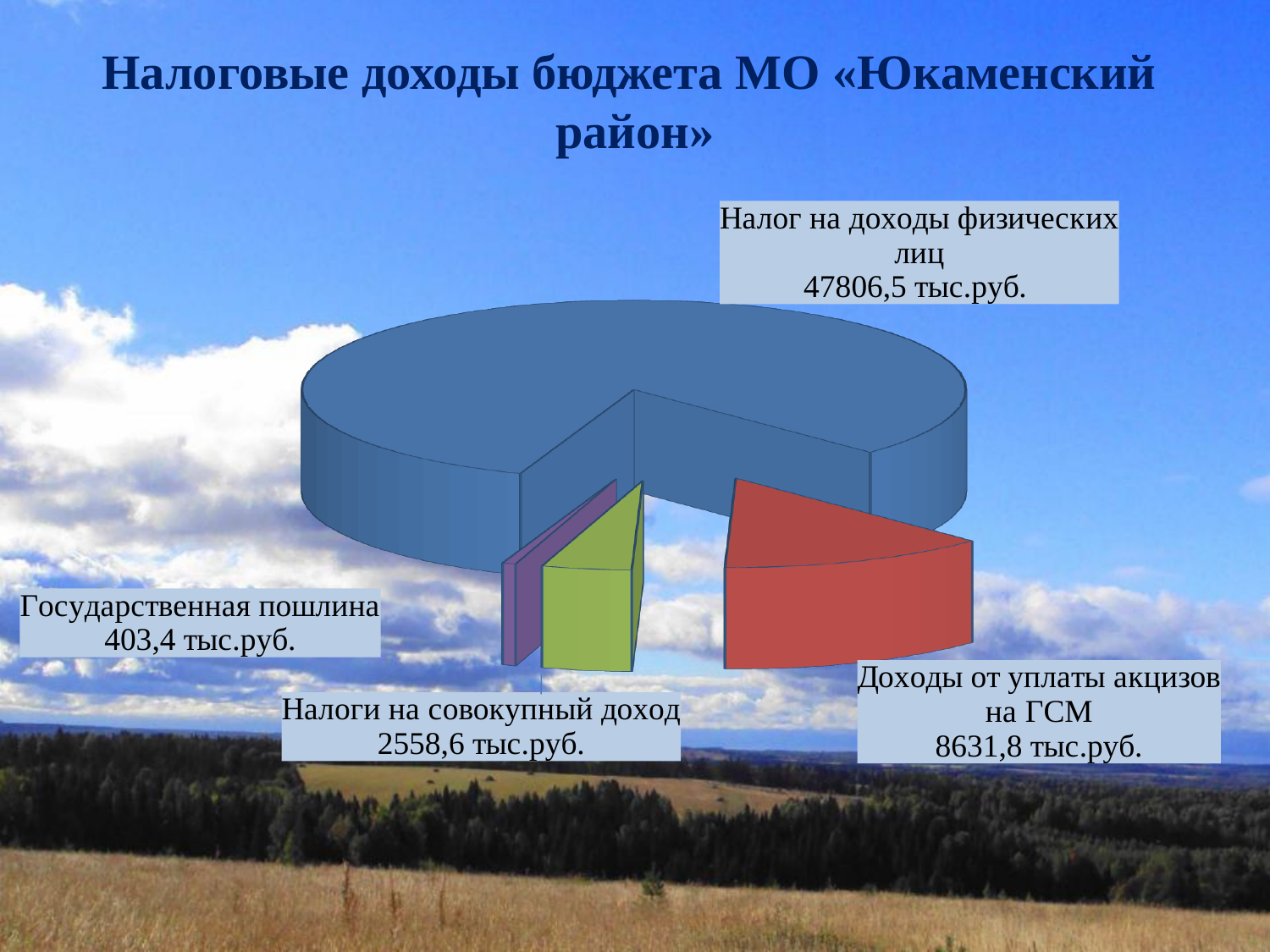

# Налоговые доходы бюджета МО «Юкаменский  район»

[unsupported chart]